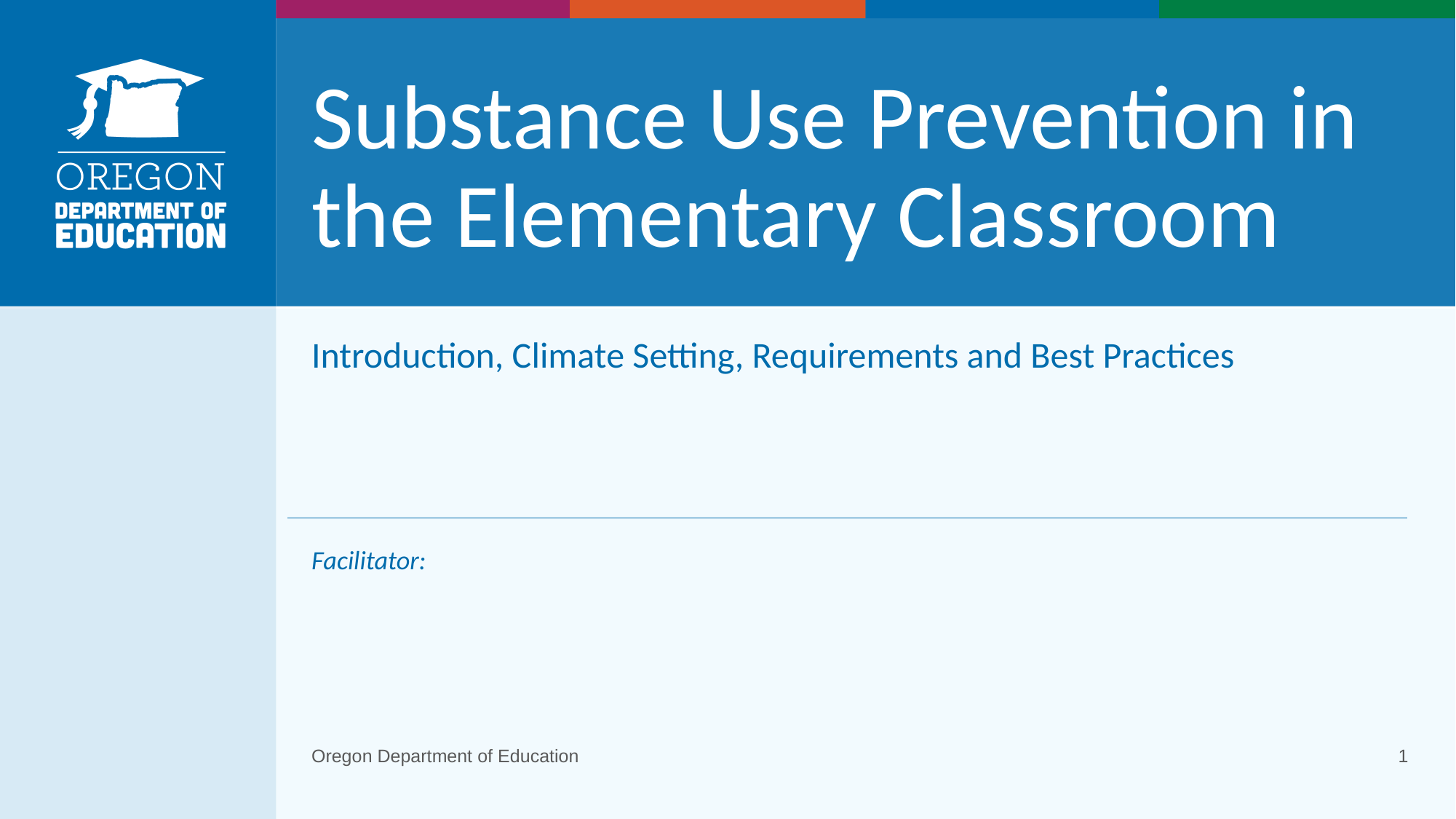

# Substance Use Prevention in the Elementary Classroom
Introduction, Climate Setting, Requirements and Best Practices
Facilitator:
Oregon Department of Education
1